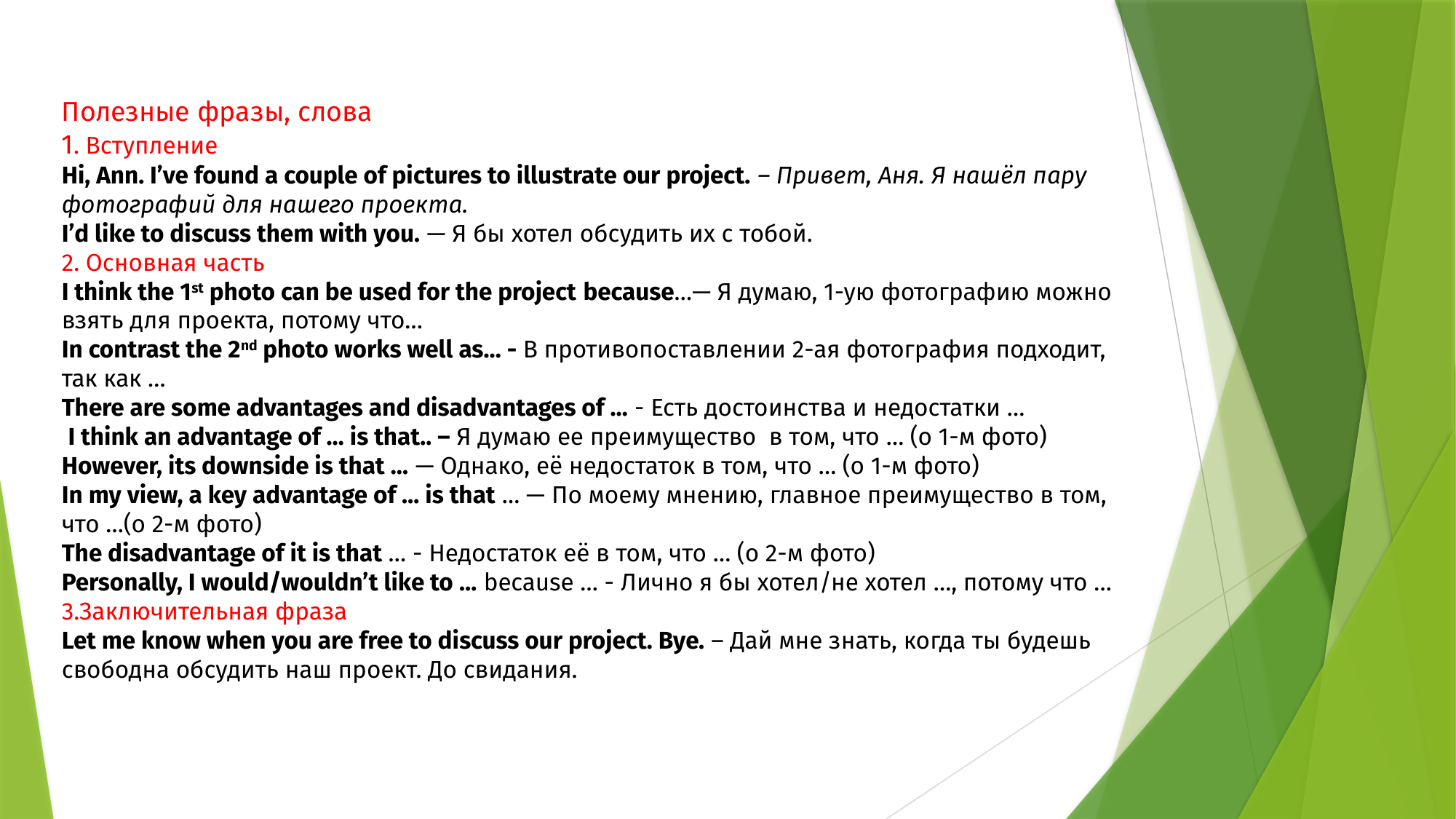

Полезные фразы, слова
1. Вступление
Hi, Ann. I’ve found a couple of pictures to illustrate our project. – Привет, Аня. Я нашёл пару фотографий для нашего проекта.
I’d like to discuss them with you. — Я бы хотел обсудить их с тобой.
2. Основная часть
I think the 1st photo can be used for the project because…— Я думаю, 1-ую фотографию можно взять для проекта, потому что…
In contrast the 2nd photo works well as… - В противопоставлении 2-ая фотография подходит, так как …
There are some advantages and disadvantages of … - Есть достоинства и недостатки …
 I think an advantage of … is that.. – Я думаю ее преимущество  в том, что … (о 1-м фото)
However, its downside is that … — Однако, её недостаток в том, что … (о 1-м фото)
In my view, a key advantage of … is that … — По моему мнению, главное преимущество в том, что …(о 2-м фото)
The disadvantage of it is that … - Недостаток её в том, что … (о 2-м фото)
Personally, I would/wouldn’t like to … because … - Лично я бы хотел/не хотел …, потому что …
3.Заключительная фраза
Let me know when you are free to discuss our project. Bye. – Дай мне знать, когда ты будешь свободна обсудить наш проект. До свидания.